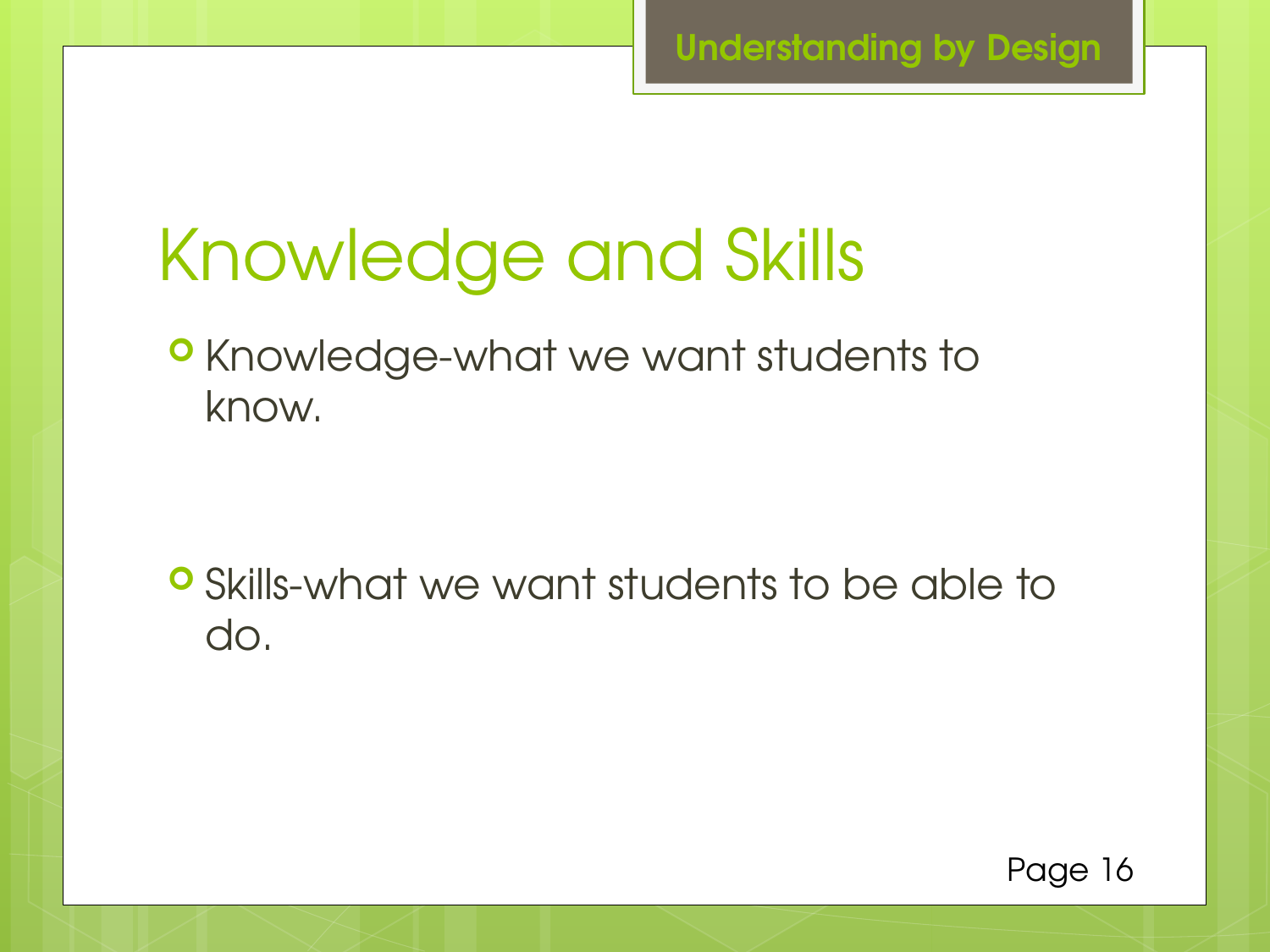

# Knowledge and Skills
Knowledge-what we want students to know.

Skills-what we want students to be able to do.
Page 16